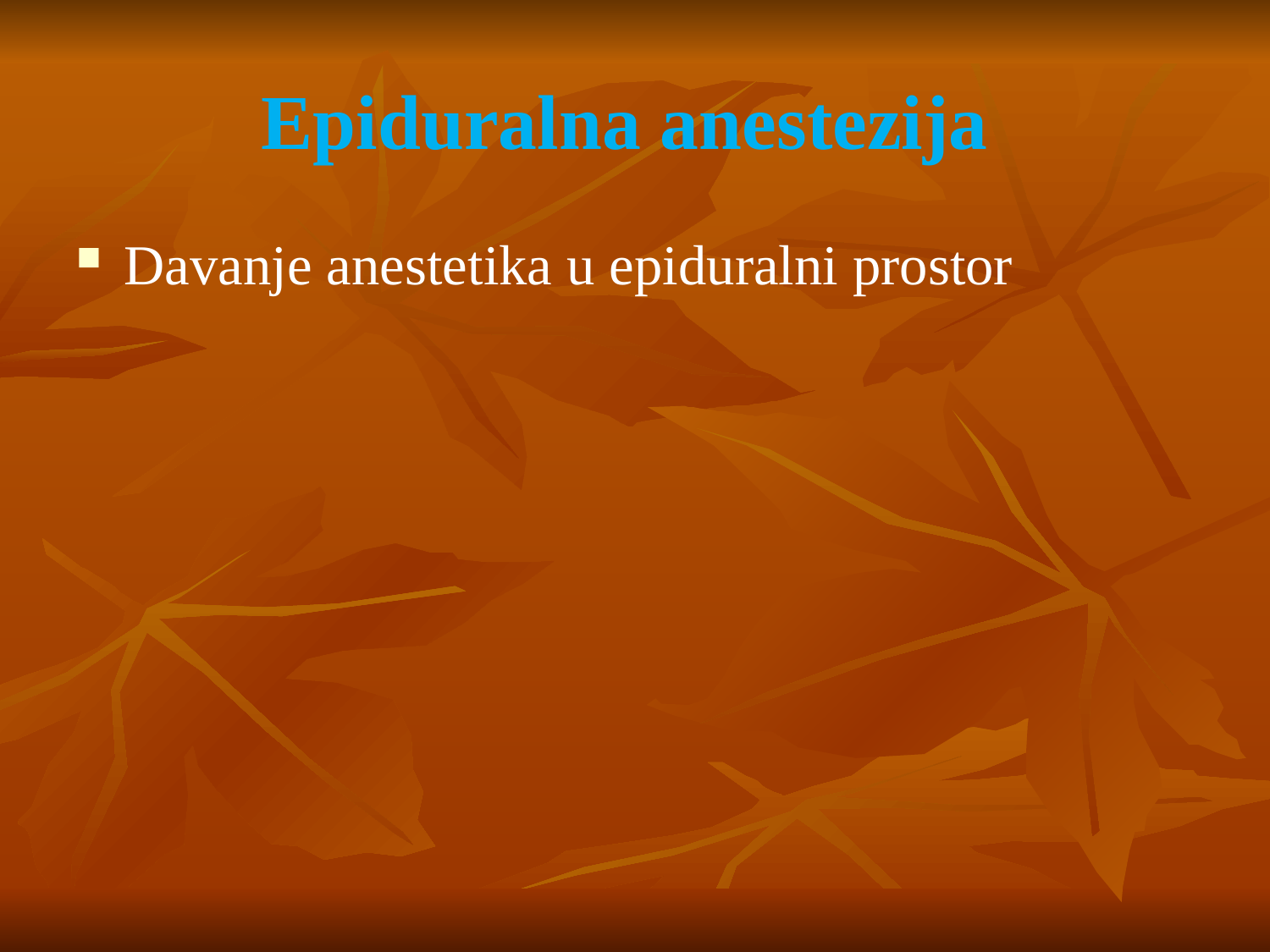

# Epiduralna anestezija
Davanje anestetika u epiduralni prostor